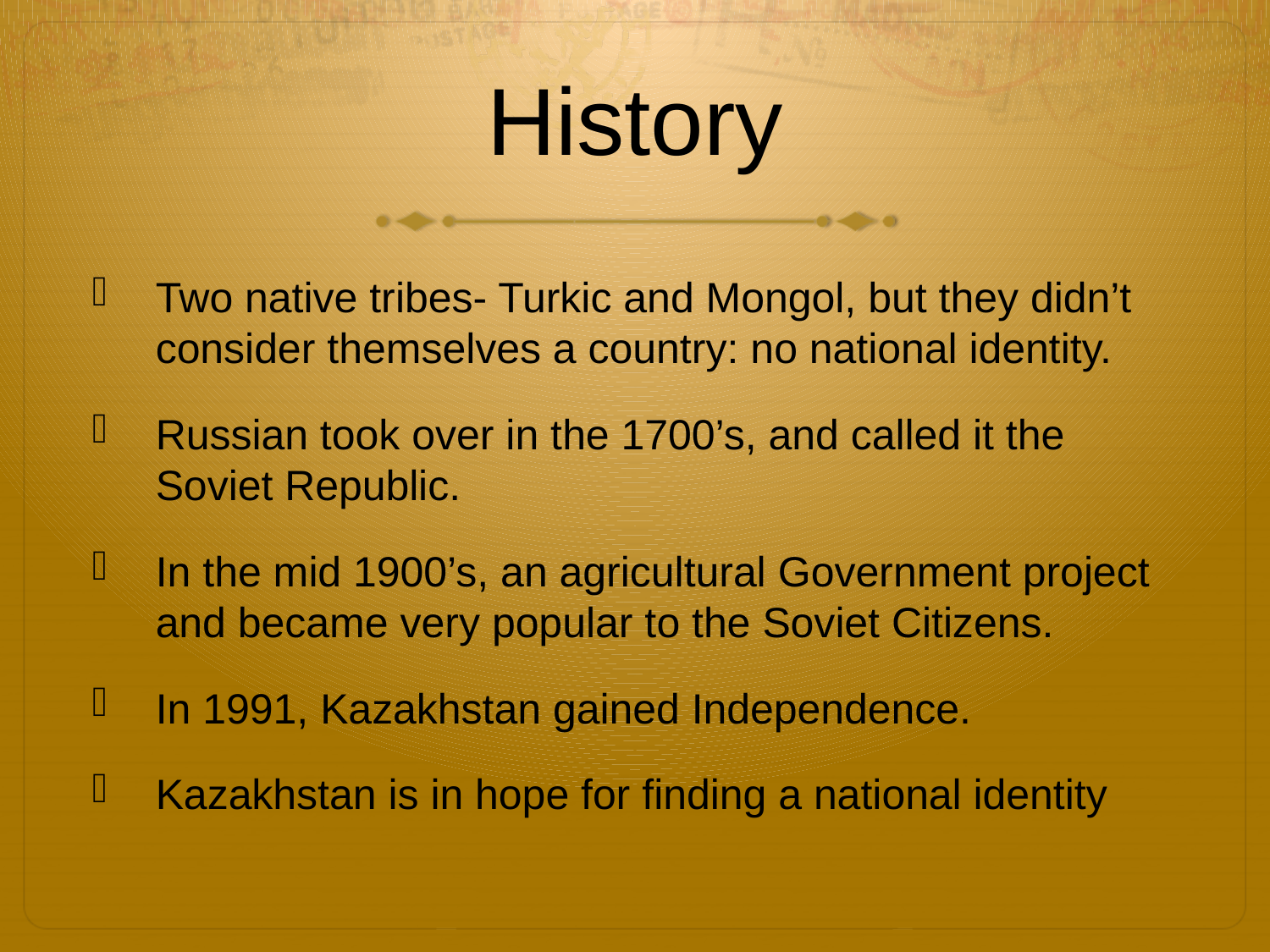

# History
Two native tribes- Turkic and Mongol, but they didn’t consider themselves a country: no national identity.
Russian took over in the 1700’s, and called it the Soviet Republic.
In the mid 1900’s, an agricultural Government project and became very popular to the Soviet Citizens.
In 1991, Kazakhstan gained Independence.
Kazakhstan is in hope for finding a national identity